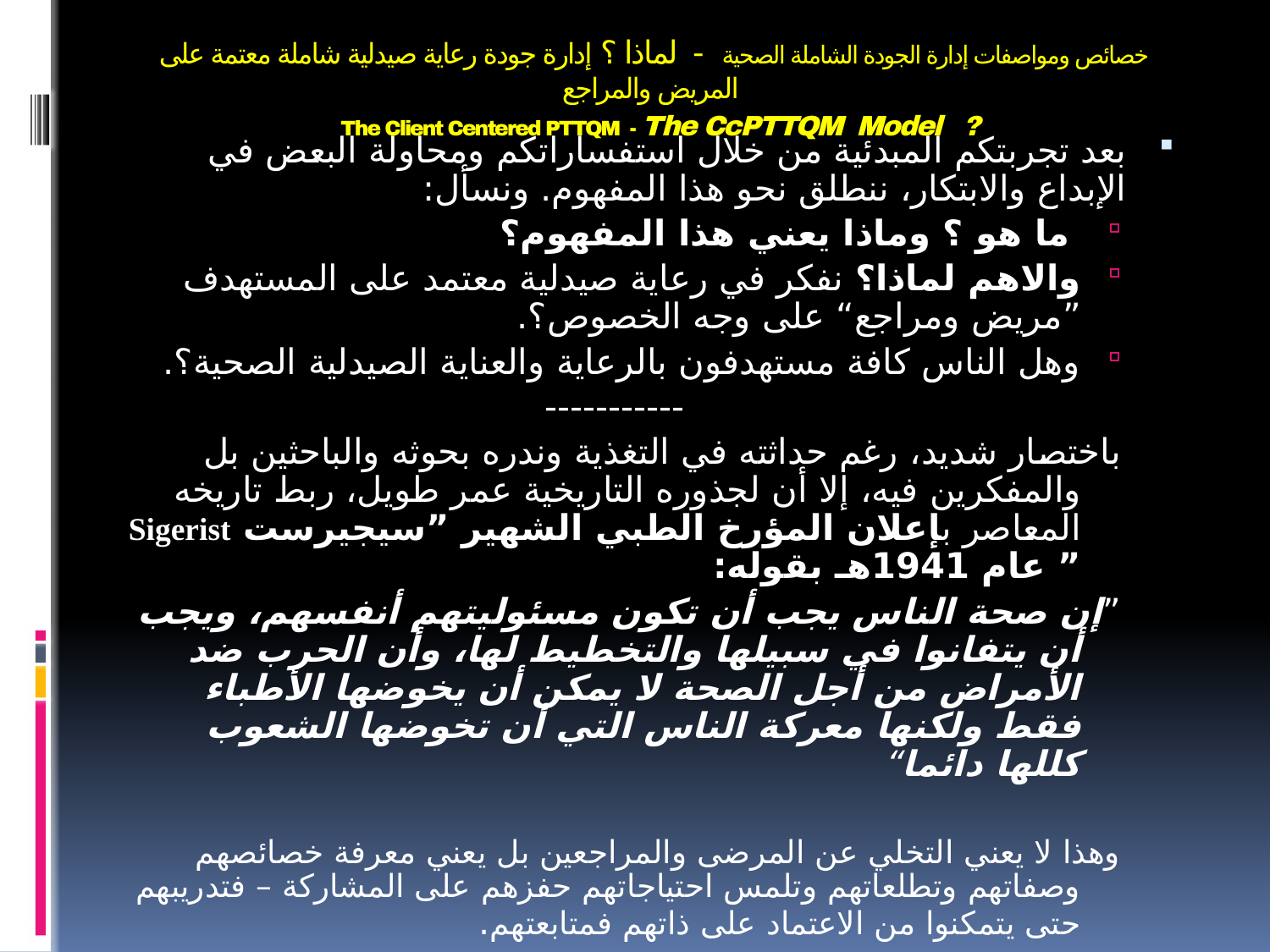

# خصائص ومواصفات إدارة الجودة الشاملة الصحية  -  لماذا ؟ إدارة جودة رعاية صيدلية شاملة معتمة على المريض والمراجع The Client Centered PTTQM  - The CcPTTQM  Model   ?
بعد تجربتكم المبدئية من خلال استفساراتكم ومحاولة البعض في الإبداع والابتكار، ننطلق نحو هذا المفهوم. ونسأل:
 ما هو ؟ وماذا يعني هذا المفهوم؟
والاهم لماذا؟ نفكر في رعاية صيدلية معتمد على المستهدف ”مريض ومراجع“ على وجه الخصوص؟.
وهل الناس كافة مستهدفون بالرعاية والعناية الصيدلية الصحية؟.
-----------
باختصار شديد، رغم حداثته في التغذية وندره بحوثه والباحثين بل والمفكرين فيه، إلا أن لجذوره التاريخية عمر طويل، ربط تاريخه المعاصر بإعلان المؤرخ الطبي الشهير ”سيجيرست Sigerist ” عام 1941هـ بقوله:
”إن صحة الناس يجب أن تكون مسئوليتهم أنفسهم، ويجب أن يتفانوا في سبيلها والتخطيط لها، وأن الحرب ضد الأمراض من أجل الصحة لا يمكن أن يخوضها الأطباء فقط ولكنها معركة الناس التي أن تخوضها الشعوب كللها دائما“

وهذا لا يعني التخلي عن المرضى والمراجعين بل يعني معرفة خصائصهم وصفاتهم وتطلعاتهم وتلمس احتياجاتهم حفزهم على المشاركة – فتدريبهم حتى يتمكنوا من الاعتماد على ذاتهم فمتابعتهم.